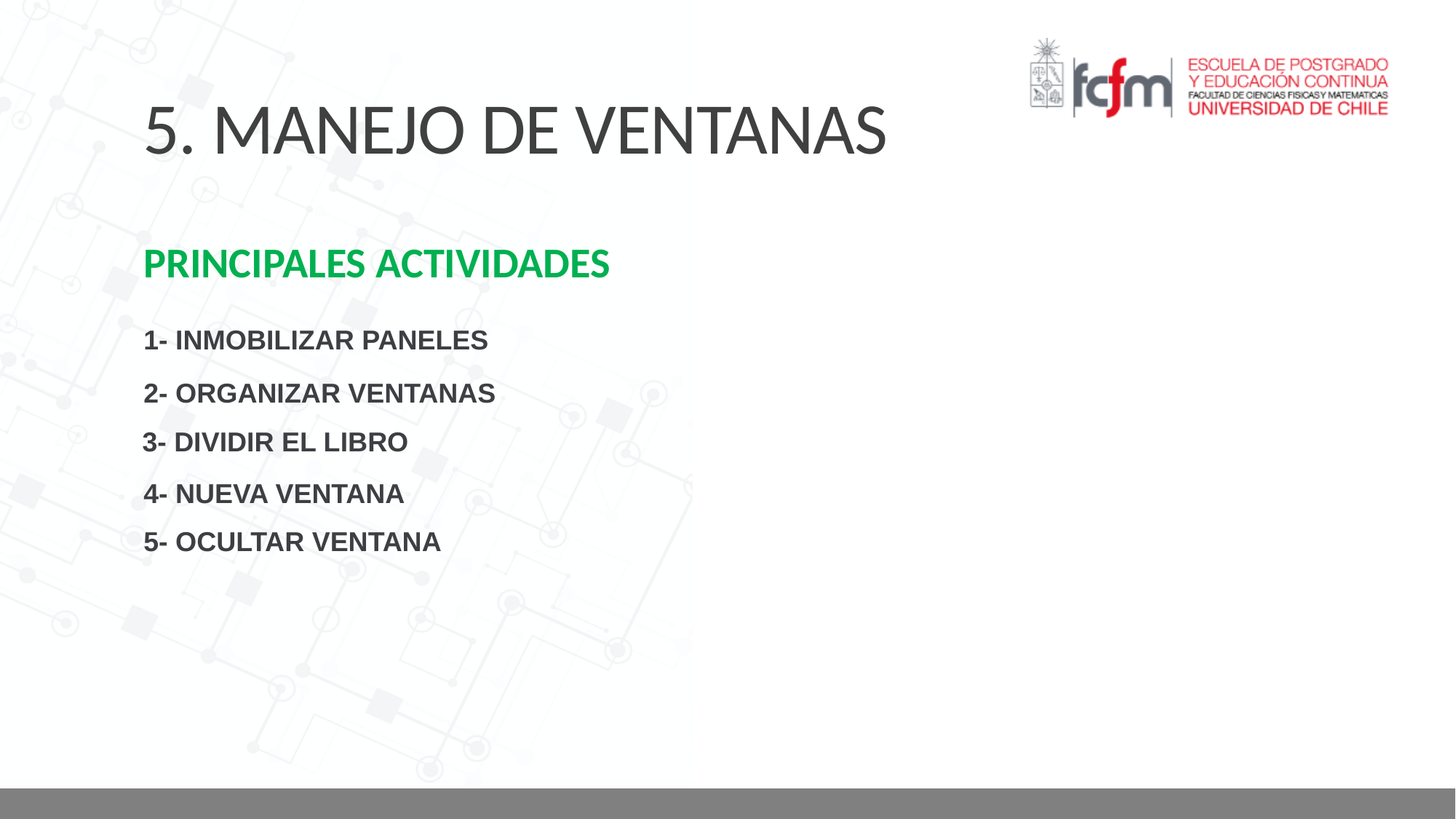

5. MANEJO DE VENTANAS
PRINCIPALES ACTIVIDADES
1- INMOBILIZAR paneles
2- ORGANIZAR VENTANAS
3- DIVIDIR EL LIBRO
4- NUEVA VENTANA
5- OCULTAR VENTANA